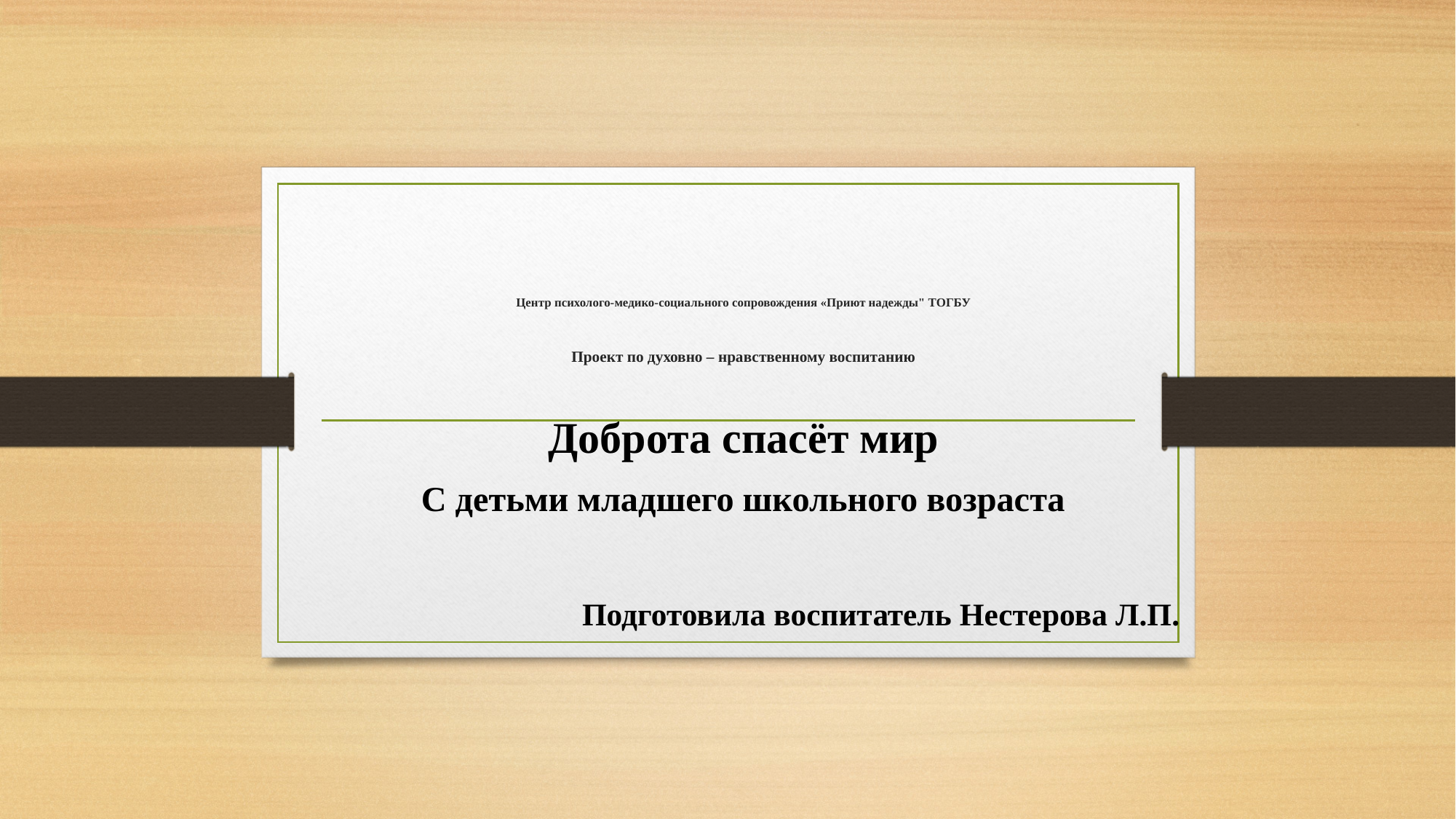

# Центр психолого-медико-социального сопровождения «Приют надежды" ТОГБУ Проект по духовно – нравственному воспитанию

Доброта спасёт мир
С детьми младшего школьного возраста

Подготовила воспитатель Нестерова Л.П.